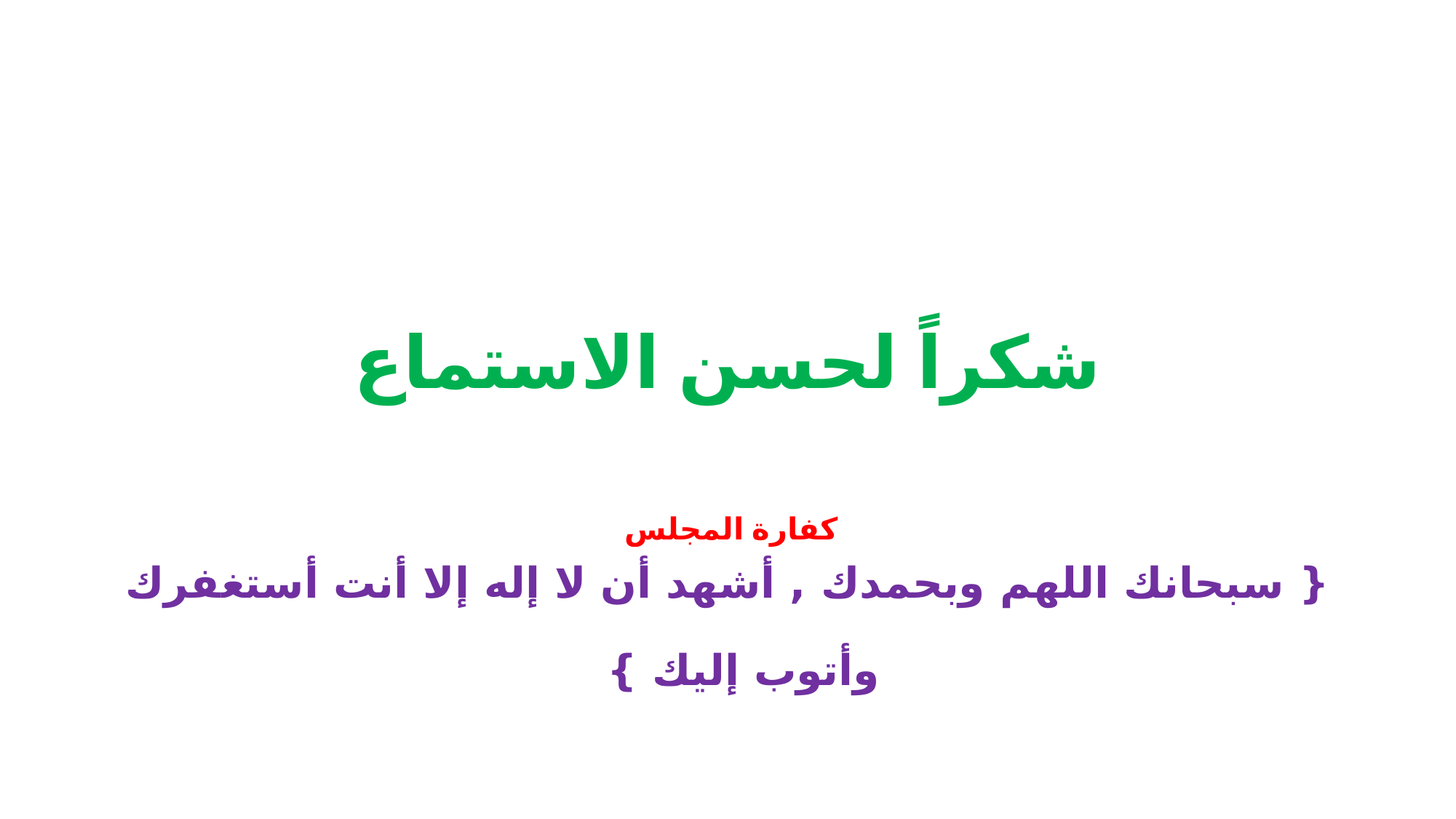

شكراً لحسن الاستماع

كفارة المجلس
{ سبحانك اللهم وبحمدك , أشهد أن لا إله إلا أنت أستغفرك وأتوب إليك }